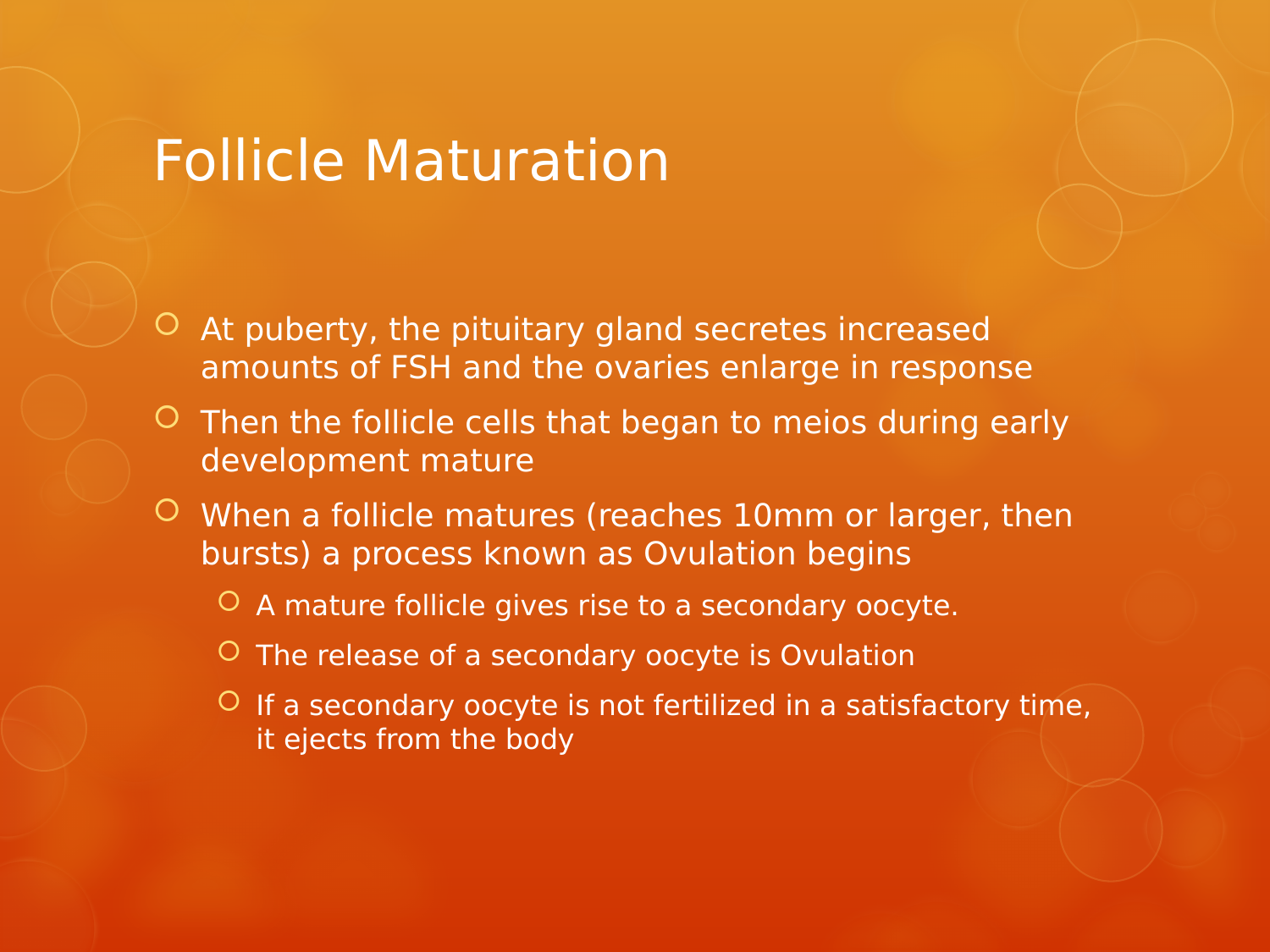

# Follicle Maturation
At puberty, the pituitary gland secretes increased amounts of FSH and the ovaries enlarge in response
Then the follicle cells that began to meios during early development mature
When a follicle matures (reaches 10mm or larger, then bursts) a process known as Ovulation begins
A mature follicle gives rise to a secondary oocyte.
The release of a secondary oocyte is Ovulation
If a secondary oocyte is not fertilized in a satisfactory time, it ejects from the body